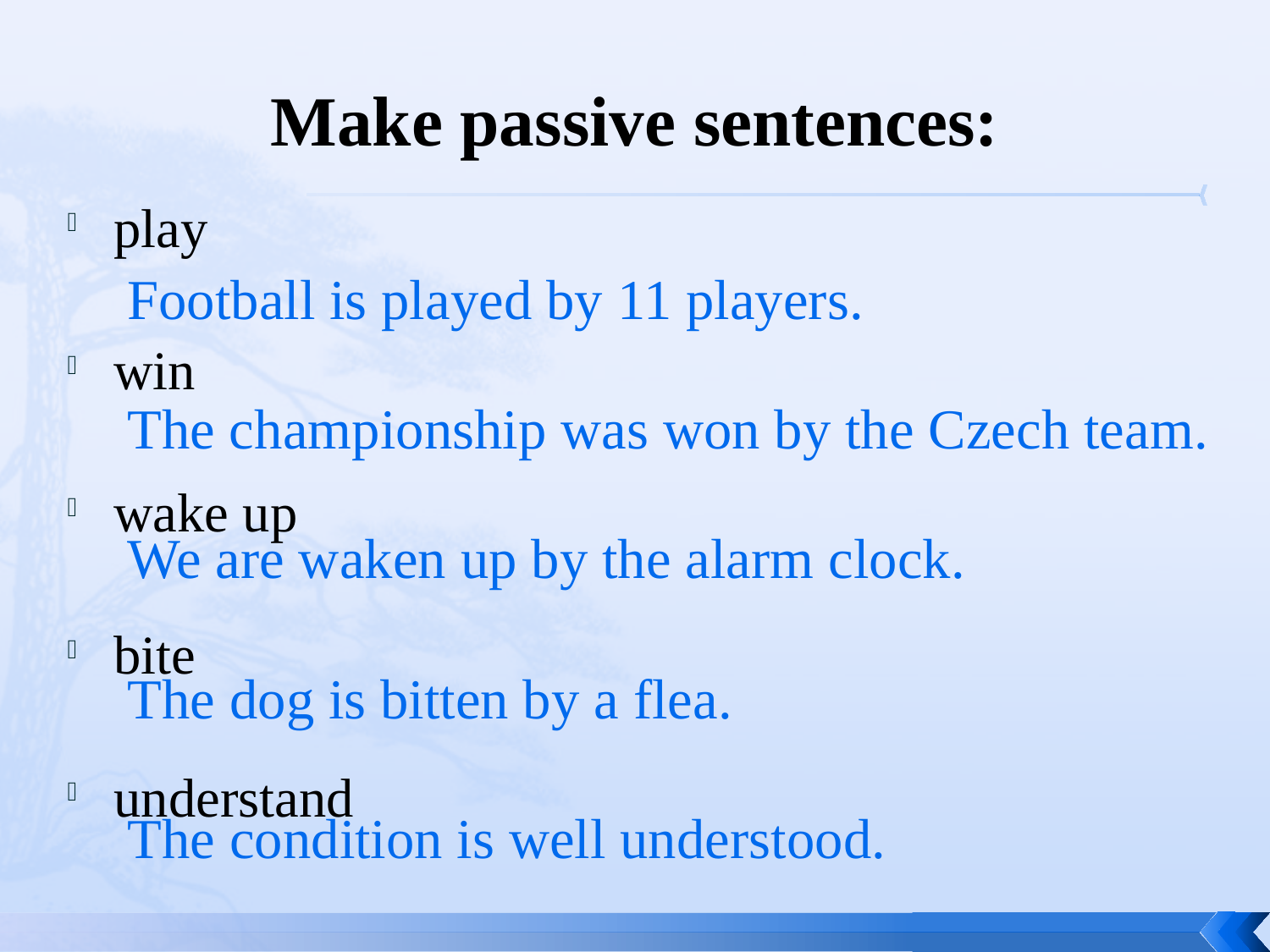

# Make passive sentences:
play
win
wake up
bite
understand

Football is played by 11 players.
The championship was won by the Czech team.
We are waken up by the alarm clock.
The dog is bitten by a flea.
The condition is well understood.